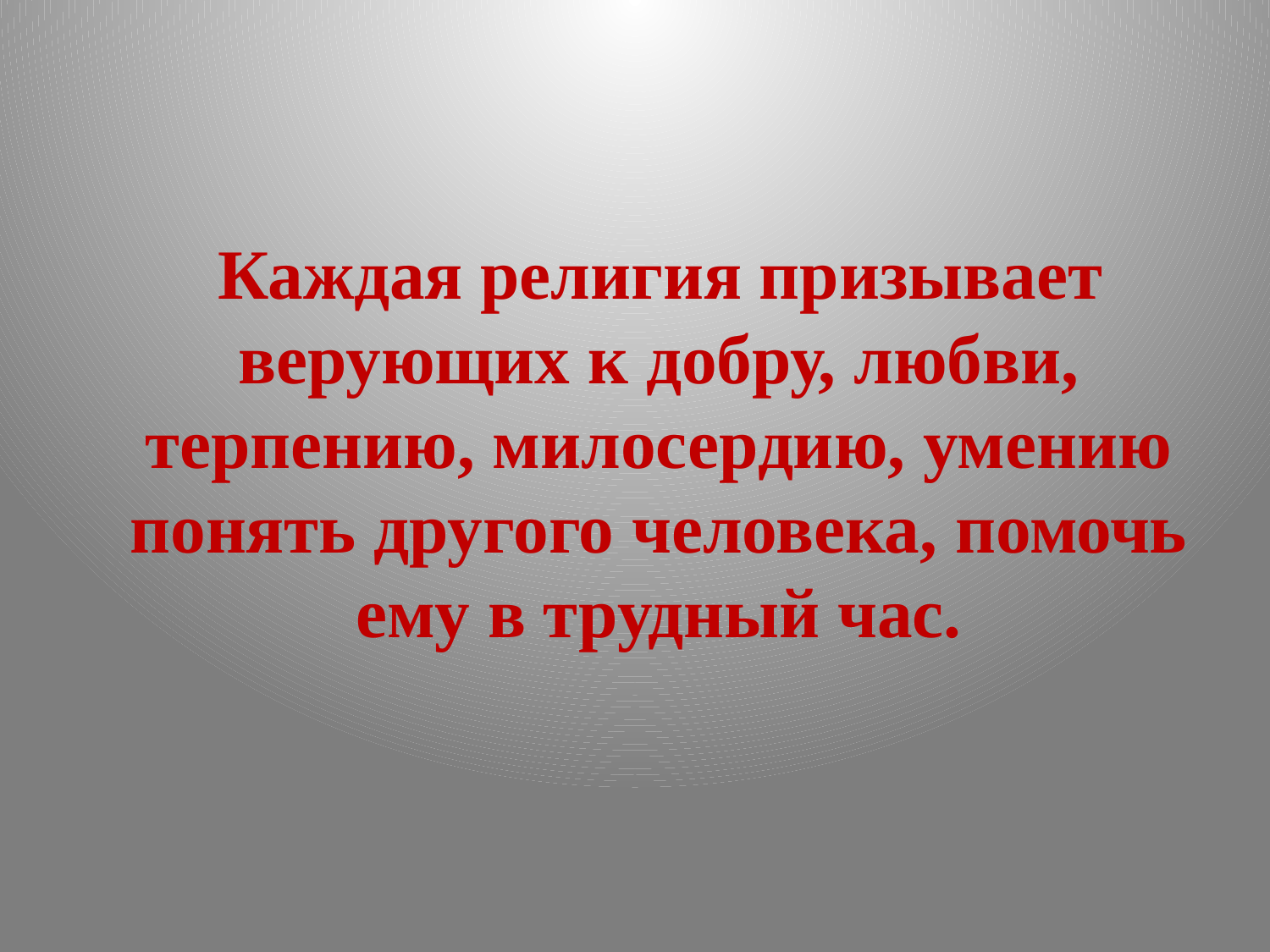

#
    Каждая религия призывает верующих к добру, любви, терпению, милосердию, умению понять другого человека, помочь ему в трудный час.